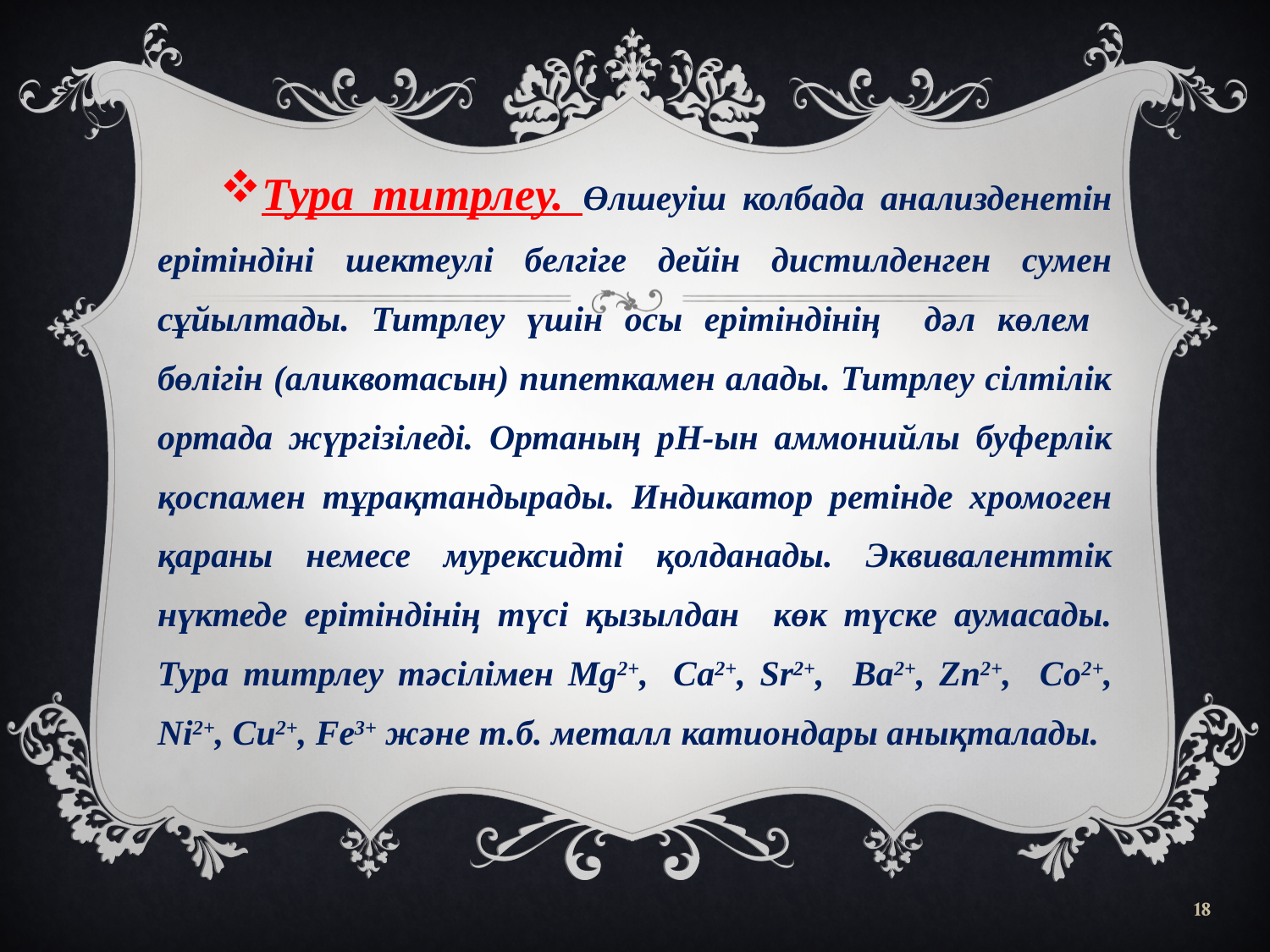

Тура титрлеу. Өлшеуіш колбада анализденетін ерітіндіні шектеулі белгіге дейін дистилденген сумен сұйылтады. Титрлеу үшін осы ерітіндінің  дәл көлем  бөлігін (аликвотасын) пипеткамен алады. Титрлеу сілтілік ортада жүргізіледі. Ортаның рН-ын аммонийлы буферлік қоспамен тұрақтандырады. Индикатор ретінде хромоген қараны немесе мурексидті қолданады. Эквиваленттік нүктеде ерітіндінің түсі қызылдан  көк түске аумасады. Тура титрлеу тәсілімен Мg2+,  Са2+, Sr2+,  Ва2+, Zn2+,  Со2+, Ni2+, Сu2+, Fе3+ және т.б. металл катиондары анықталады.

18